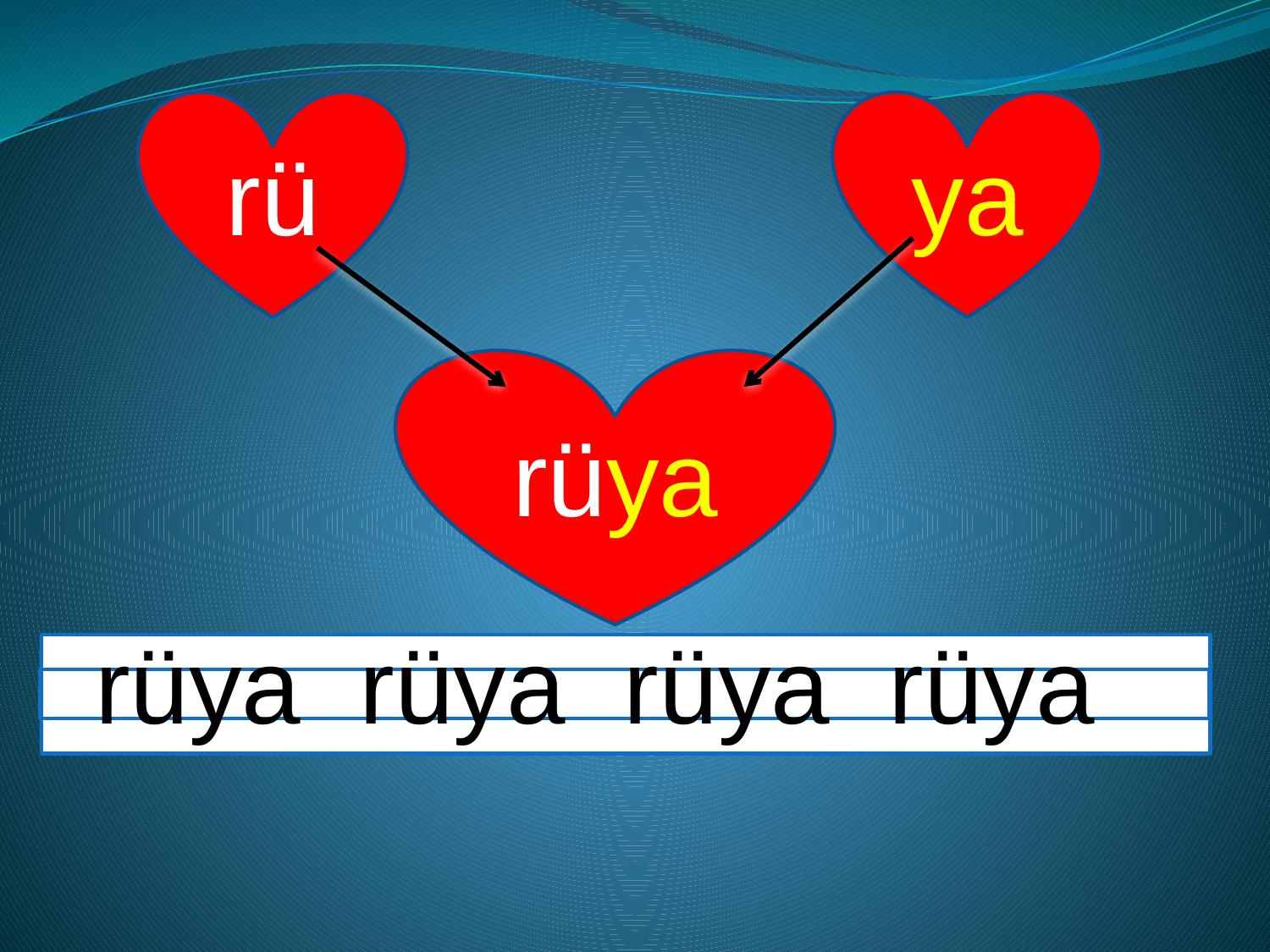

rü
ya

rüya

   rüya  rüya  rüya  rüya